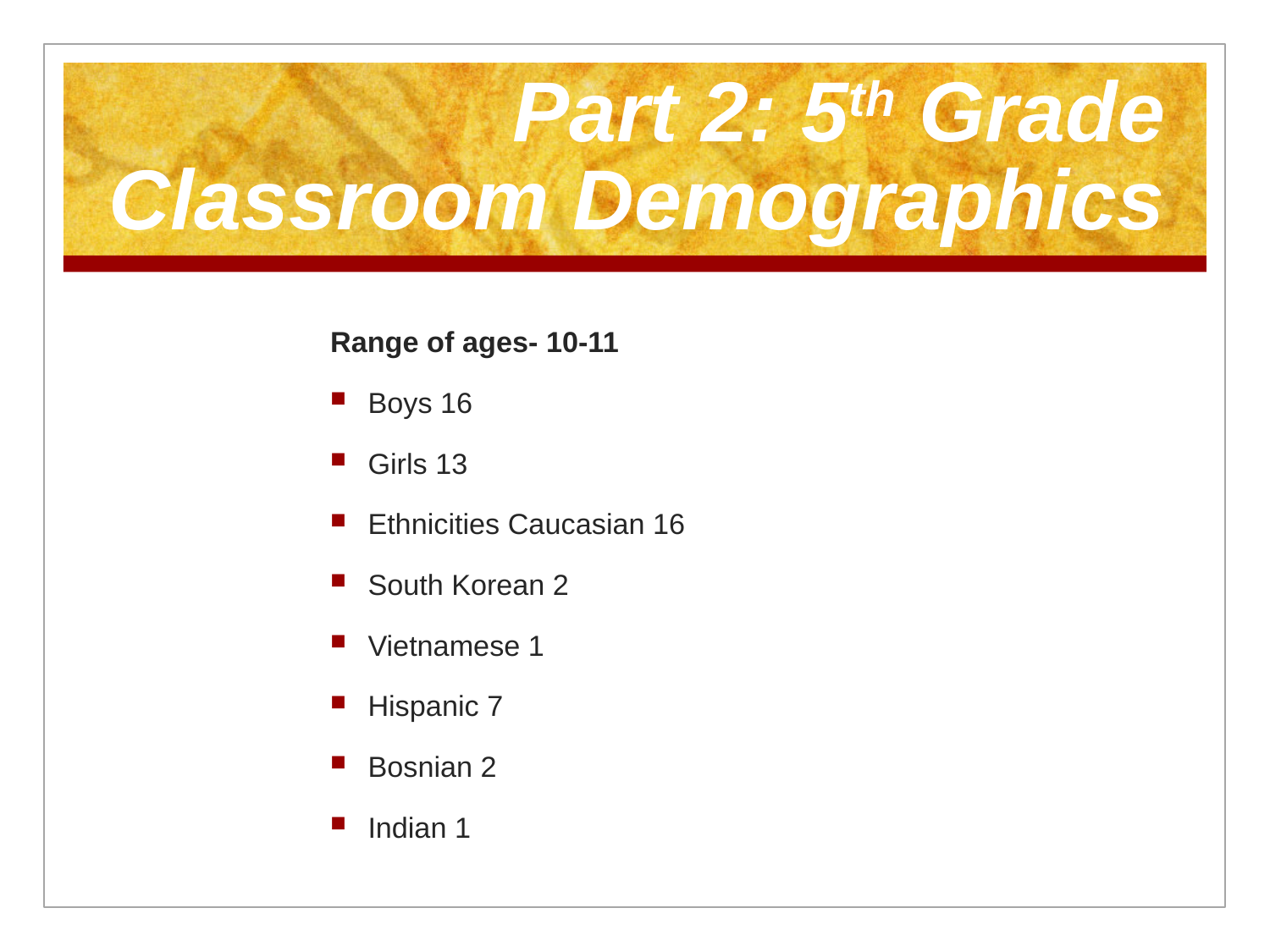

# Part 2: 5th Grade Classroom Demographics
Range of ages- 10-11
Boys 16
Girls 13
Ethnicities Caucasian 16
South Korean 2
Vietnamese 1
Hispanic 7
Bosnian 2
Indian 1